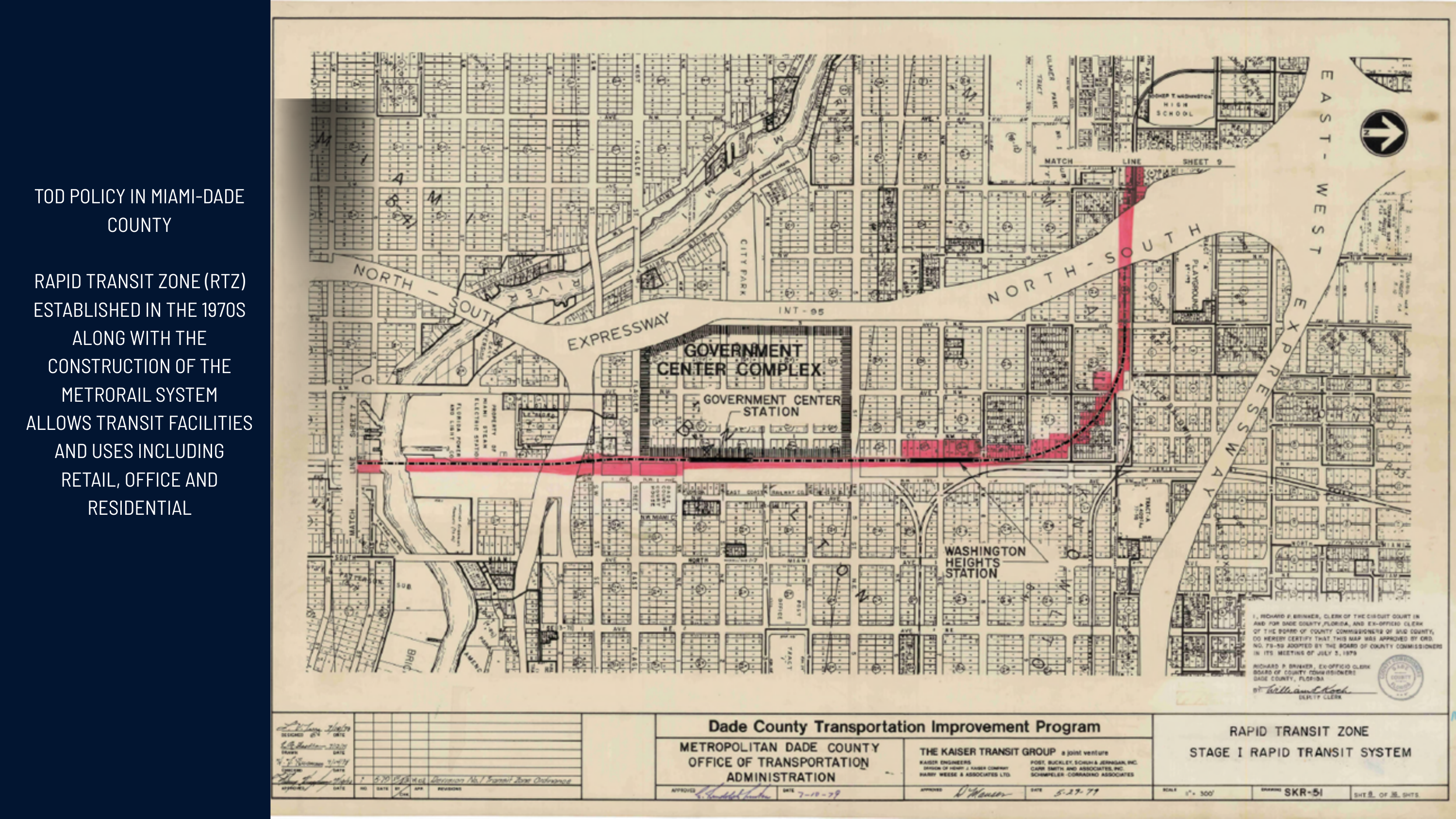

TOD POLICY IN MIAMI-DADE COUNTY

RAPID TRANSIT ZONE (RTZ)
ESTABLISHED IN THE 1970S ALONG WITH THE CONSTRUCTION OF THE METRORAIL SYSTEM
ALLOWS TRANSIT FACILITIES AND USES INCLUDING RETAIL, OFFICE AND RESIDENTIAL